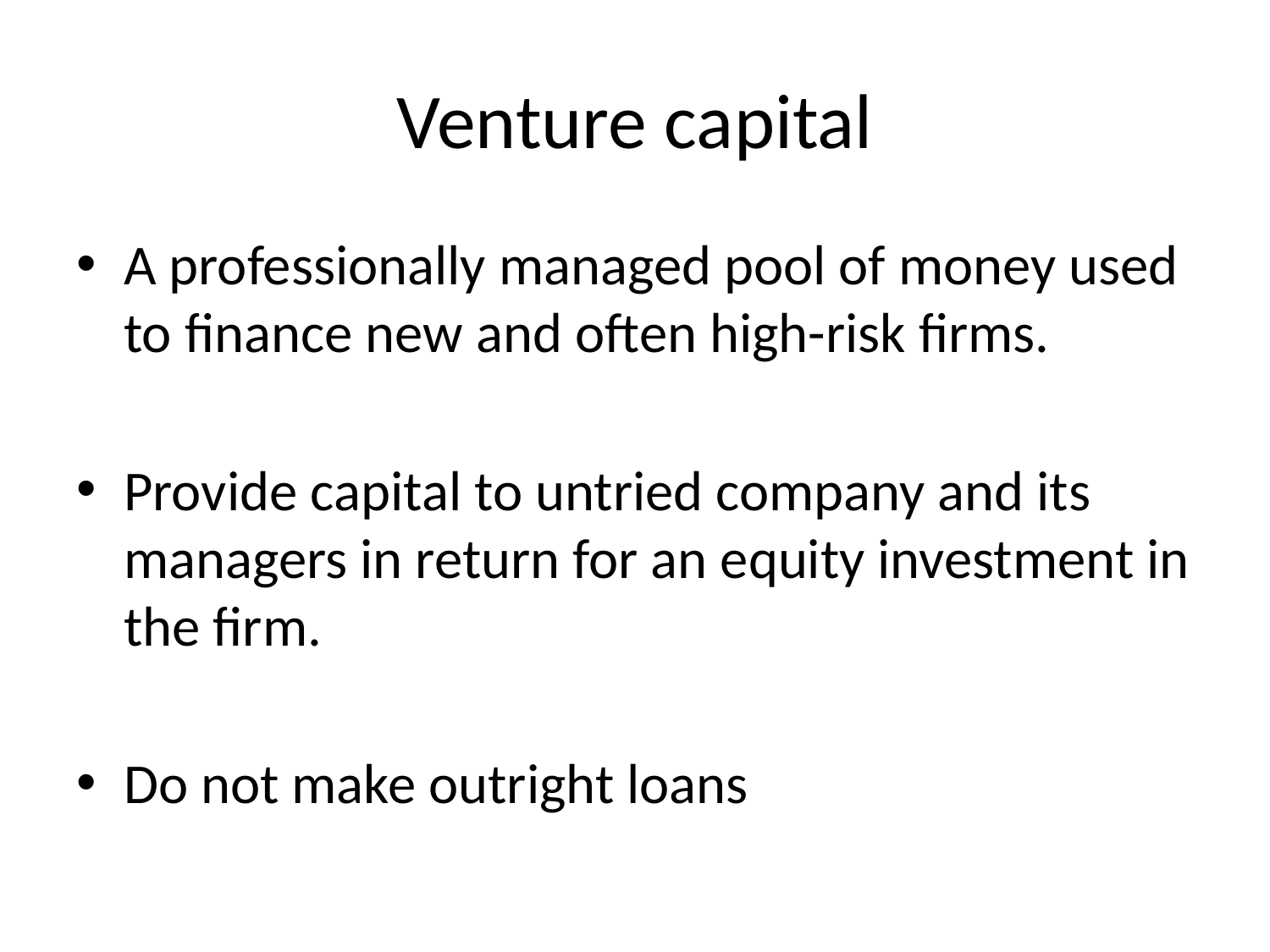

# Venture capital
A professionally managed pool of money used to finance new and often high-risk firms.

Provide capital to untried company and its managers in return for an equity investment in the firm.

Do not make outright loans